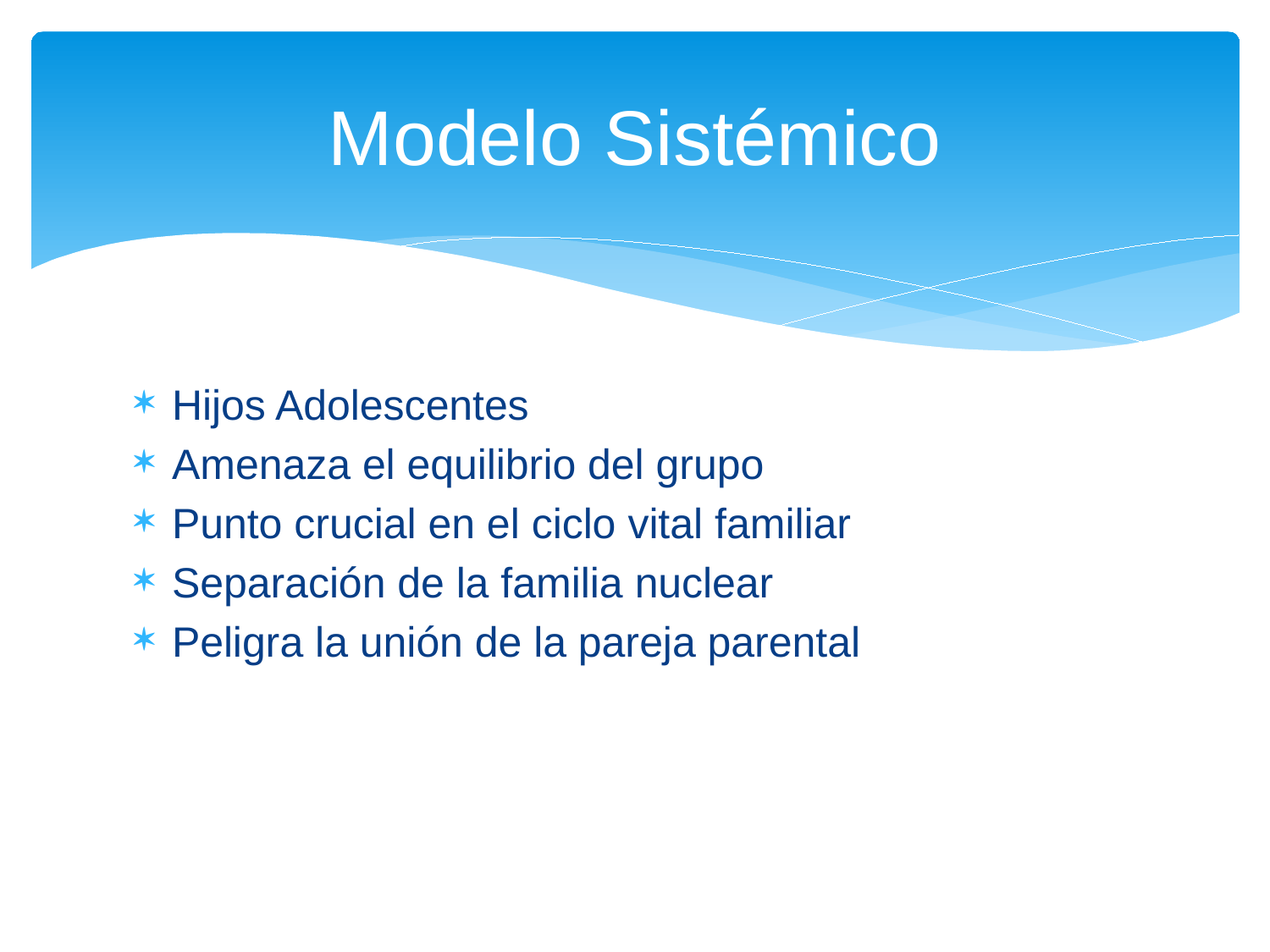

# Modelo Sistémico
Hijos Adolescentes
Amenaza el equilibrio del grupo
Punto crucial en el ciclo vital familiar
Separación de la familia nuclear
Peligra la unión de la pareja parental